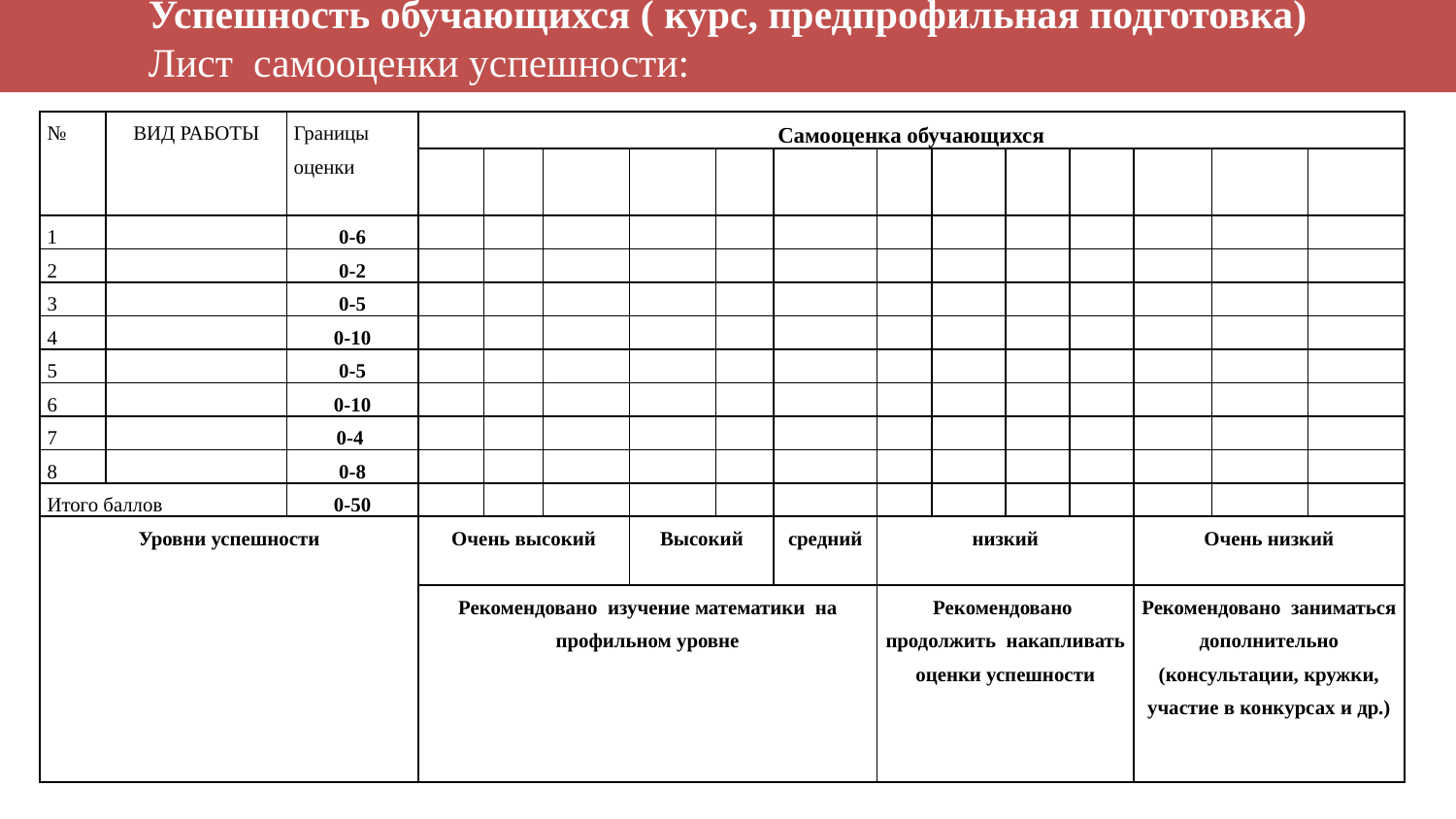

Успешность обучающихся ( курс, предпрофильная подготовка)
Лист  самооценки успешности:
| № | ВИД РАБОТЫ | Границы оценки | Самооценка обучающихся |  |  |  |  |  |  |  |  |  |  |  |  |
| --- | --- | --- | --- | --- | --- | --- | --- | --- | --- | --- | --- | --- | --- | --- | --- |
|  |  |  |  |  |  |  |  |  |  |  |  |  |  |  |  |
| 1 |  | 0-6 |  |  |  |  |  |  |  |  |  |  |  |  |  |
| 2 |  | 0-2 |  |  |  |  |  |  |  |  |  |  |  |  |  |
| 3 |  | 0-5 |  |  |  |  |  |  |  |  |  |  |  |  |  |
| 4 |  | 0-10 |  |  |  |  |  |  |  |  |  |  |  |  |  |
| 5 |  | 0-5 |  |  |  |  |  |  |  |  |  |  |  |  |  |
| 6 |  | 0-10 |  |  |  |  |  |  |  |  |  |  |  |  |  |
| 7 |  | 0-4 |  |  |  |  |  |  |  |  |  |  |  |  |  |
| 8 |  | 0-8 |  |  |  |  |  |  |  |  |  |  |  |  |  |
| Итого баллов |  | 0-50 |  |  |  |  |  |  |  |  |  |  |  |  |  |
| Уровни успешности |  |  | Очень высокий |  |  | Высокий |  | средний | низкий |  |  |  | Очень низкий |  |  |
|  |  |  | Рекомендовано изучение математики на профильном уровне |  |  |  |  |  | Рекомендовано продолжить накапливать оценки успешности |  |  |  | Рекомендовано заниматься дополнительно (консультации, кружки, участие в конкурсах и др.) |  |  |